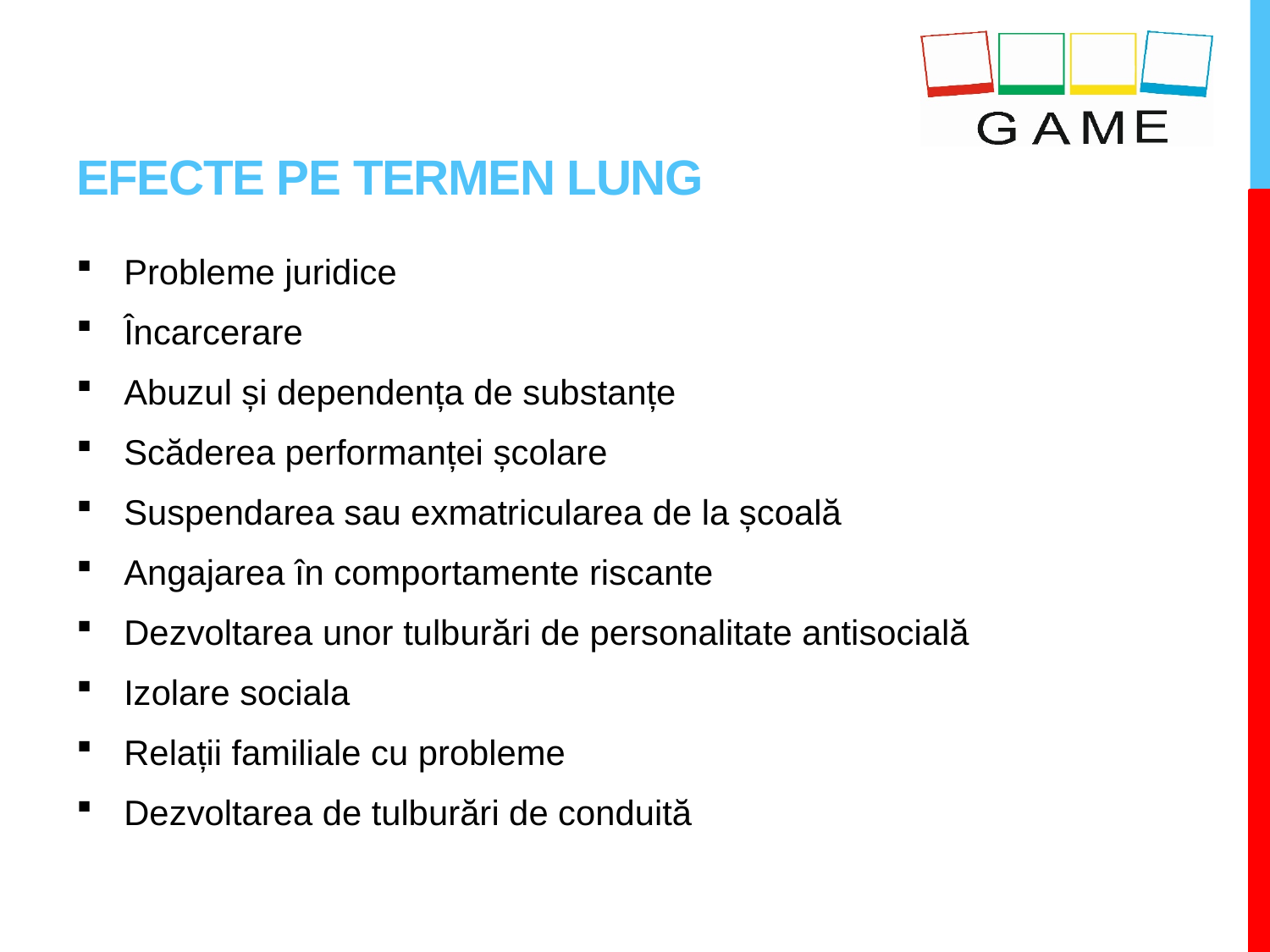

# EFECTE PE TERMEN LUNG
Probleme juridice
Încarcerare
Abuzul și dependența de substanțe
Scăderea performanței școlare
Suspendarea sau exmatricularea de la școală
Angajarea în comportamente riscante
Dezvoltarea unor tulburări de personalitate antisocială
Izolare sociala
Relații familiale cu probleme
Dezvoltarea de tulburări de conduită